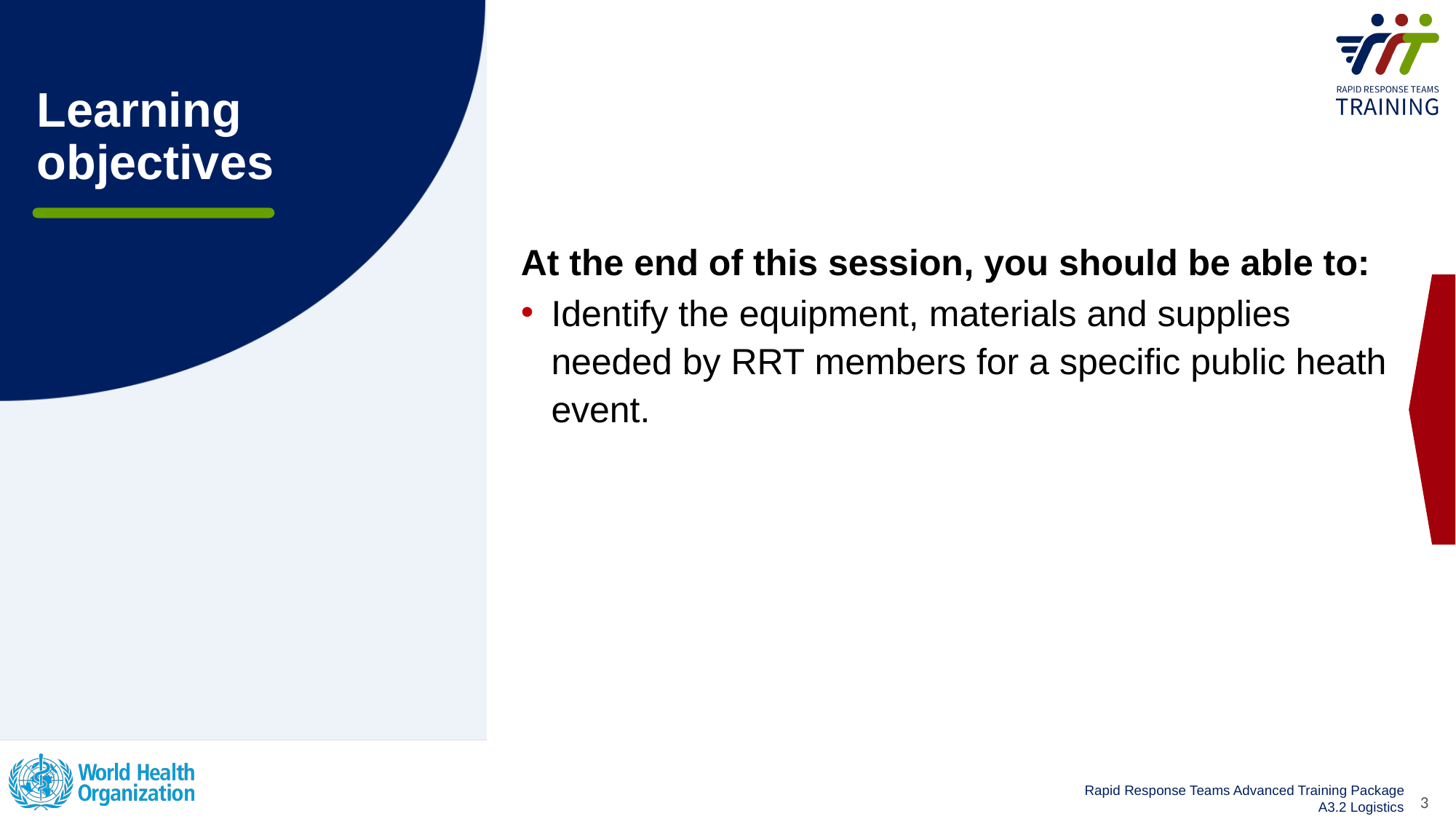

# Learning objectives

At the end of this session, you should be able to:
Identify the equipment, materials and supplies needed by RRT members for a specific public heath event.
3